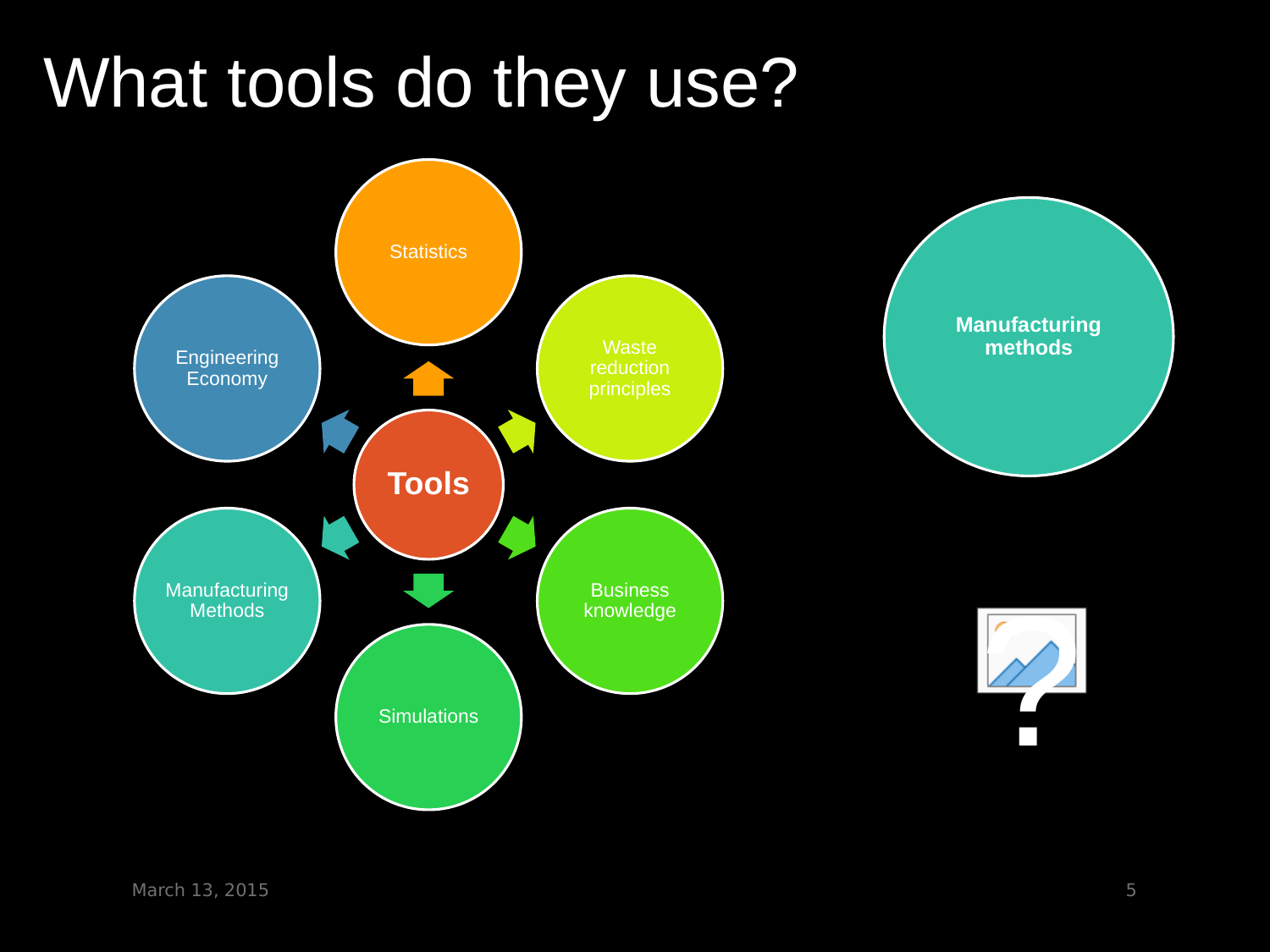

What tools do they use?
Tools

Statistics

Waste reduction principles

Business knowledge

Simulations

Manufacturing Methods

Engineering Economy

Manufacturing methods

?
March 13, 2015
5